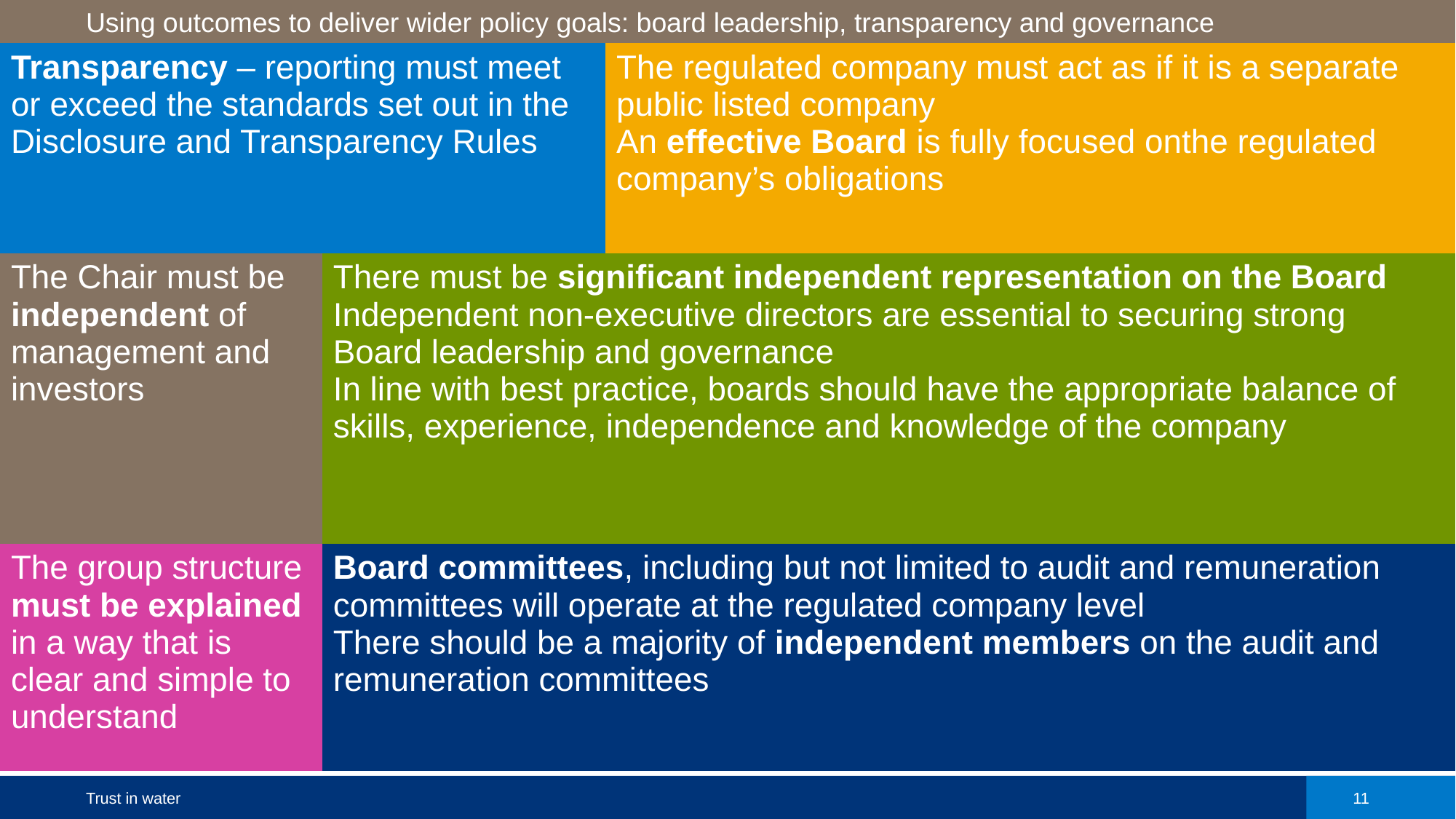

Using outcomes to deliver wider policy goals: board leadership, transparency and governance
| Transparency – reporting must meet or exceed the standards set out in the Disclosure and Transparency Rules |  | The regulated company must act as if it is a separate public listed company An effective Board is fully focused onthe regulated company’s obligations |
| --- | --- | --- |
| The Chair must be independent of management and investors | There must be significant independent representation on the Board Independent non-executive directors are essential to securing strong Board leadership and governance In line with best practice, boards should have the appropriate balance of skills, experience, independence and knowledge of the company |  |
| The group structure must be explained in a way that is clear and simple to understand | Board committees, including but not limited to audit and remuneration committees will operate at the regulated company level There should be a majority of independent members on the audit and remuneration committees |  |